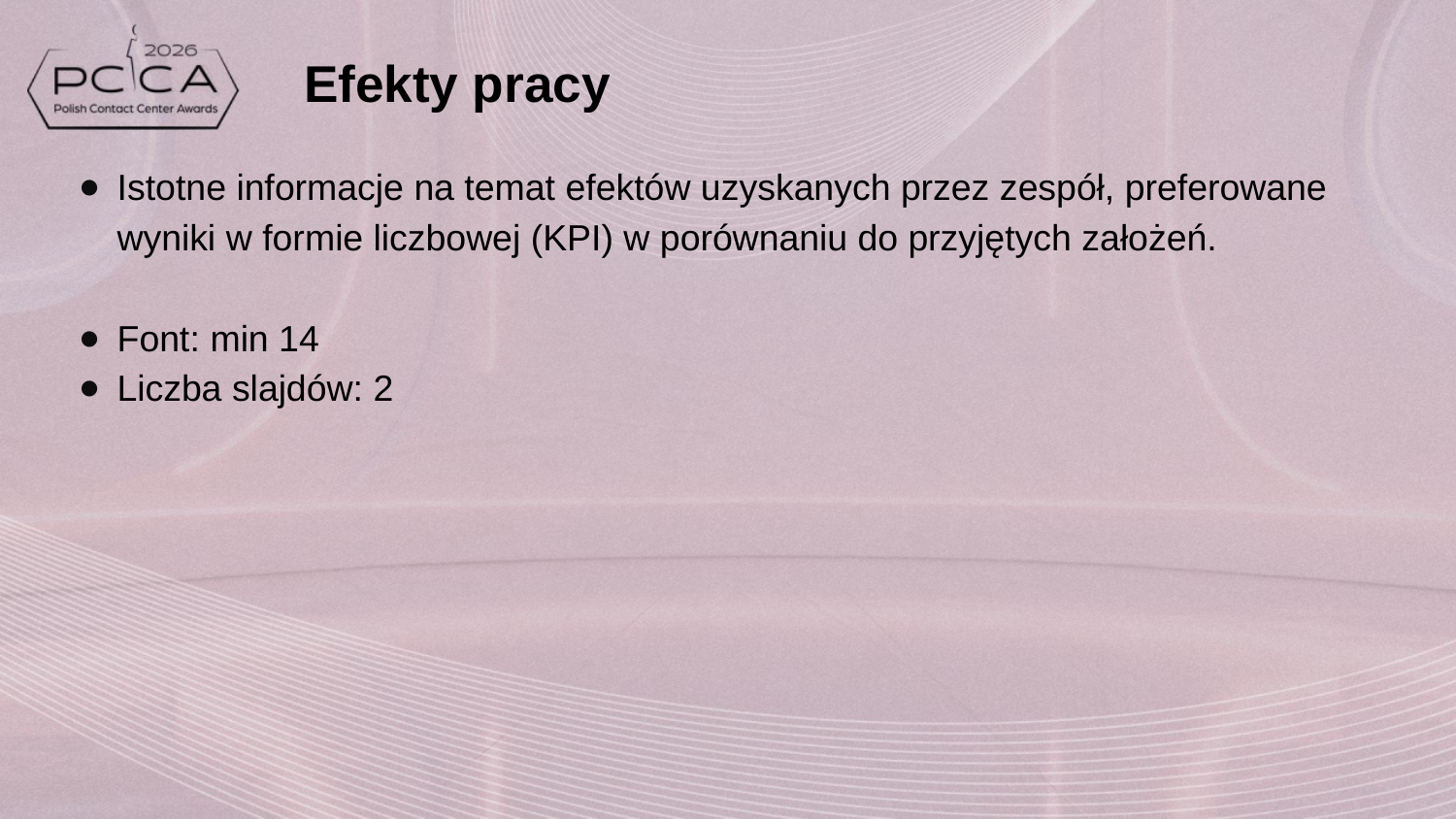

# Efekty pracy
Istotne informacje na temat efektów uzyskanych przez zespół, preferowane wyniki w formie liczbowej (KPI) w porównaniu do przyjętych założeń.

Font: min 14
Liczba slajdów: 2